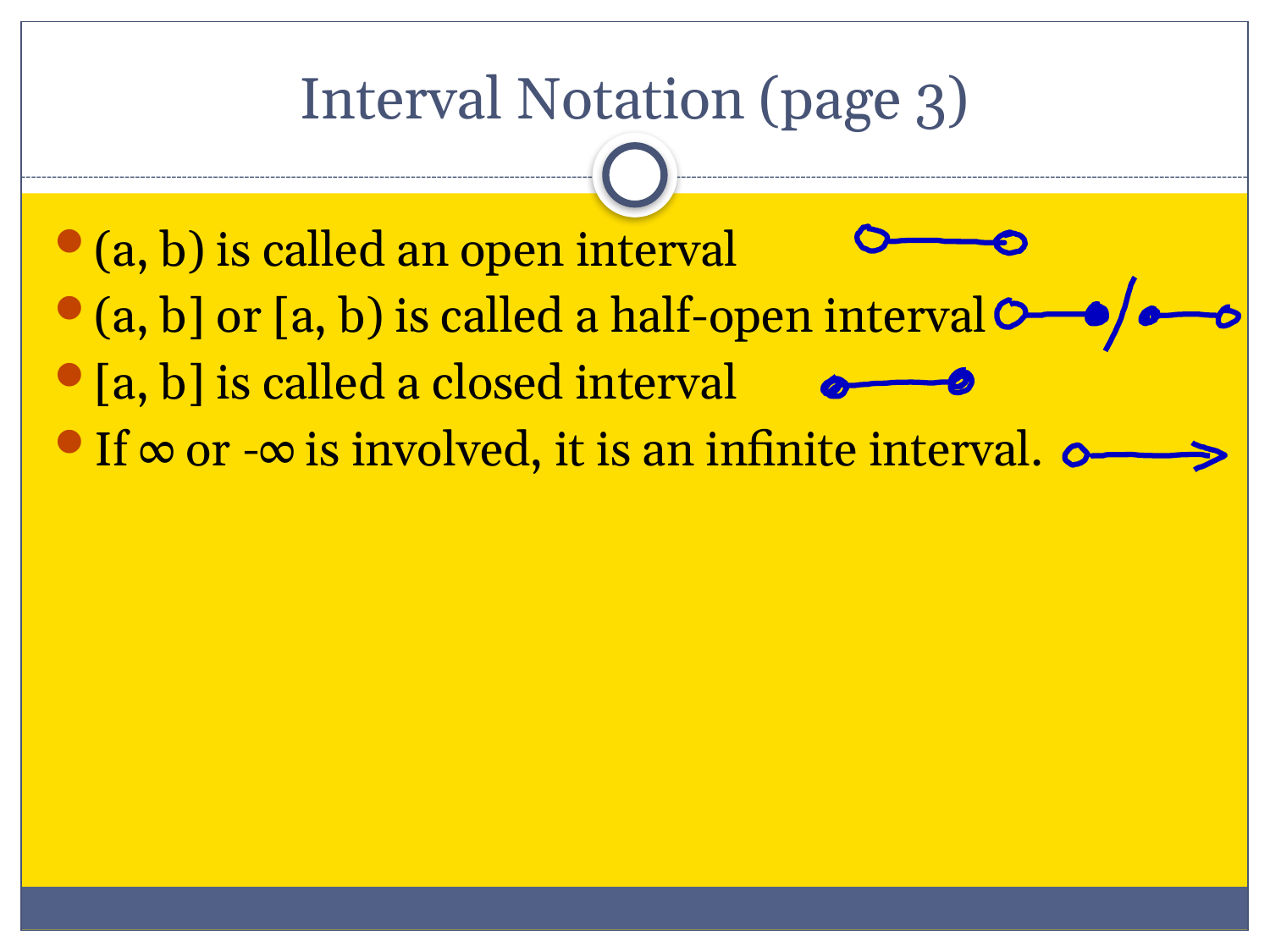

# Interval Notation (page 3)
(a, b) is called an open interval
(a, b] or [a, b) is called a half-open interval
[a, b] is called a closed interval
If ∞ or -∞ is involved, it is an infinite interval.